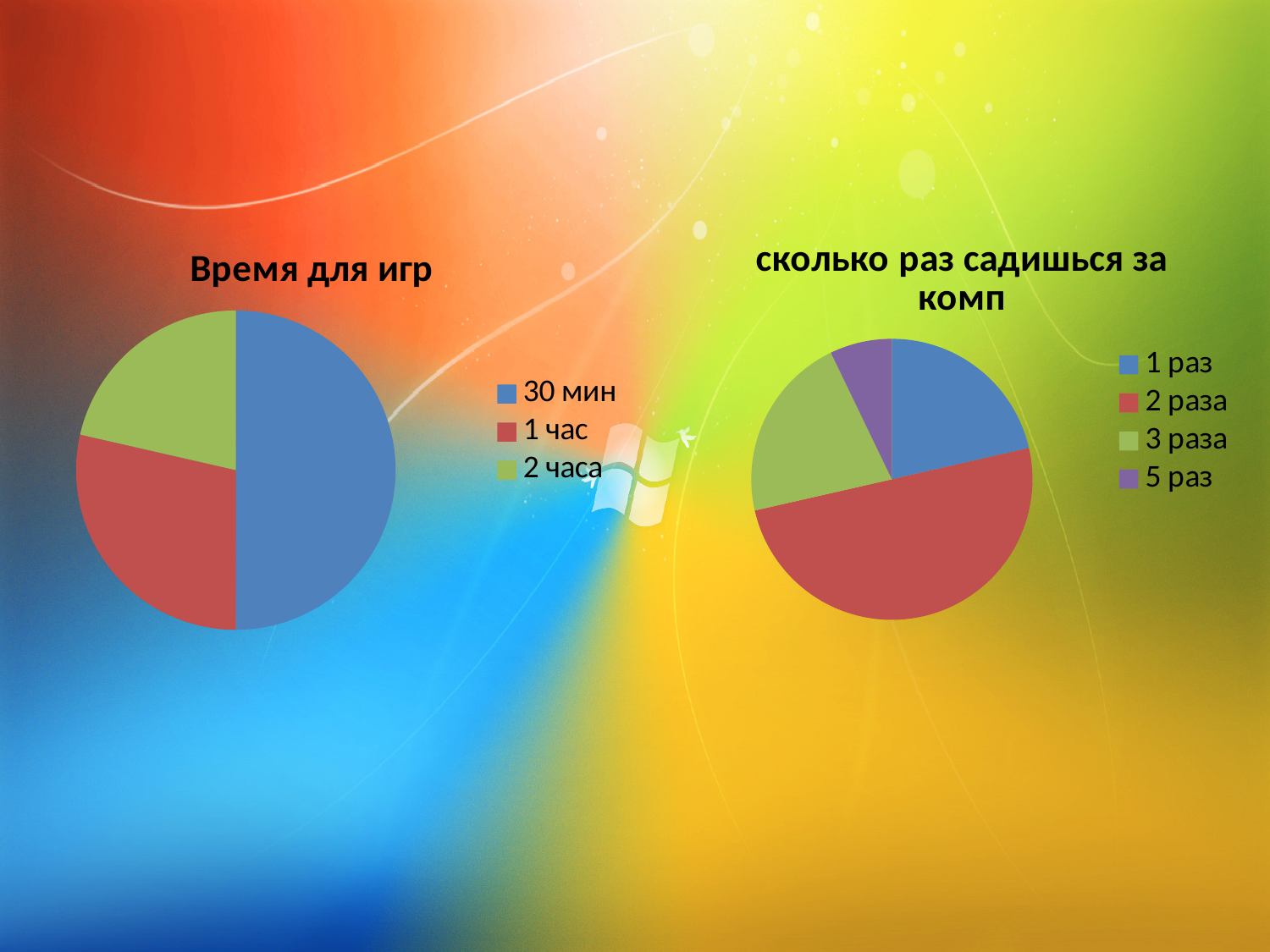

### Chart:

| Category | сколько раз садишься за комп | Столбец1 |
|---|---|---|
| 1 раз | 3.0 | None |
| 2 раза | 7.0 | None |
| 3 раза | 3.0 | None |
| 5 раз | 1.0 | None |

### Chart:

| Category | Время для игр |
|---|---|
| 30 мин | 7.0 |
| 1 час | 4.0 |
| 2 часа | 3.0 |